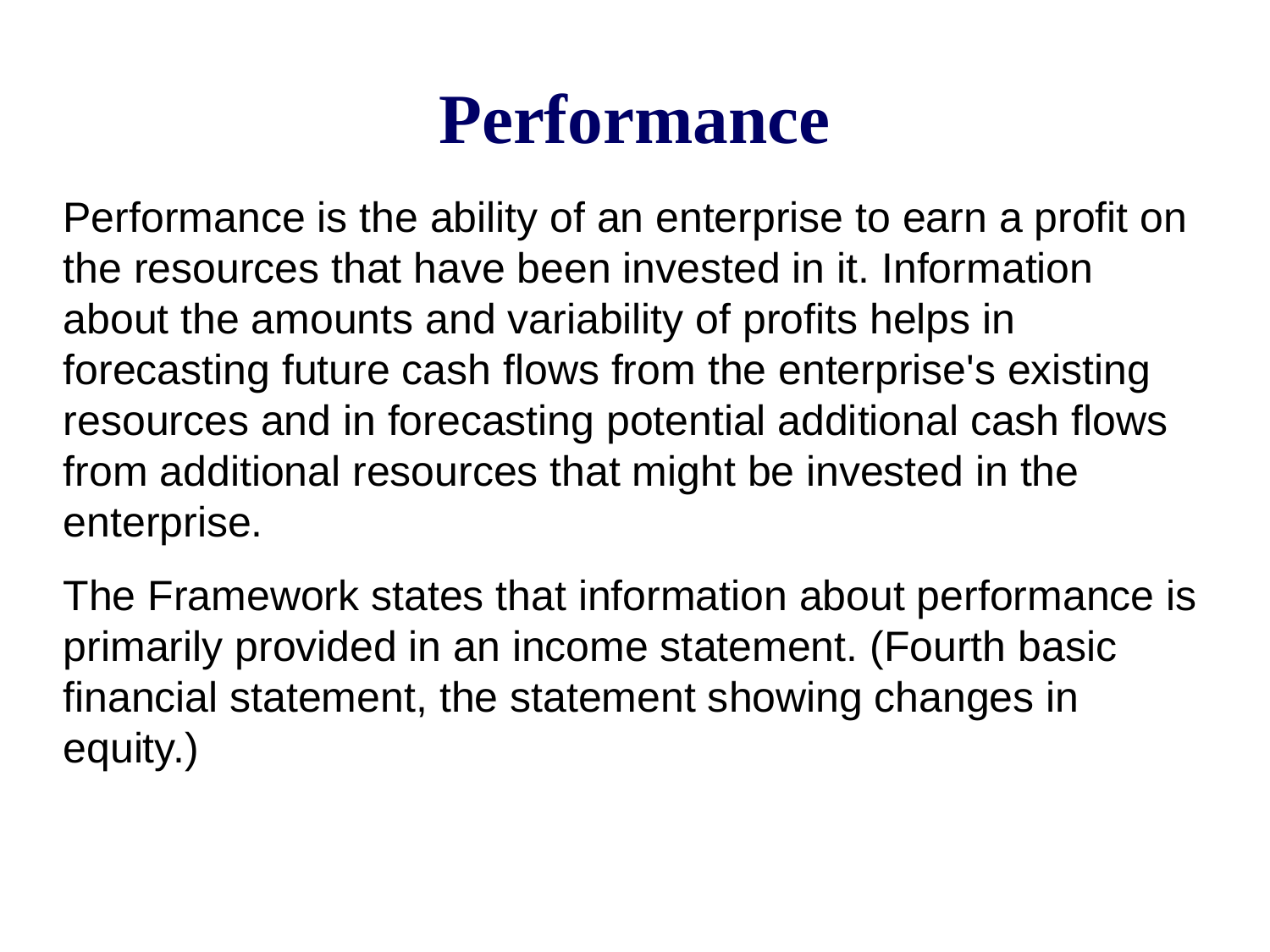

Performance
Performance is the ability of an enterprise to earn a profit on the resources that have been invested in it. Information about the amounts and variability of profits helps in forecasting future cash flows from the enterprise's existing resources and in forecasting potential additional cash flows from additional resources that might be invested in the enterprise.
The Framework states that information about performance is primarily provided in an income statement. (Fourth basic financial statement, the statement showing changes in equity.)